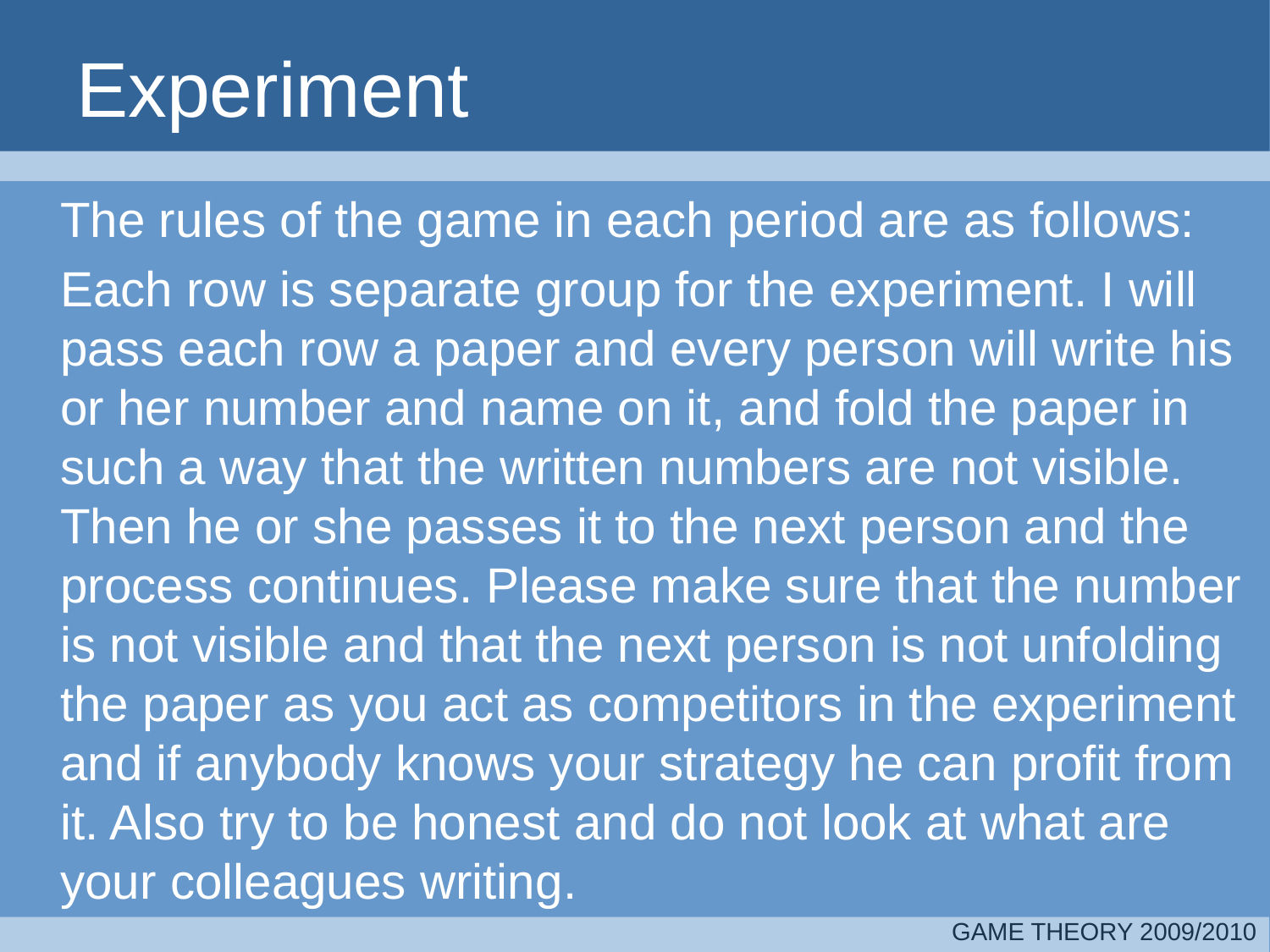

# Experiment
	The rules of the game in each period are as follows:
	Each row is separate group for the experiment. I will pass each row a paper and every person will write his or her number and name on it, and fold the paper in such a way that the written numbers are not visible. Then he or she passes it to the next person and the process continues. Please make sure that the number is not visible and that the next person is not unfolding the paper as you act as competitors in the experiment and if anybody knows your strategy he can profit from it. Also try to be honest and do not look at what are your colleagues writing.

GAME THEORY 2009/2010